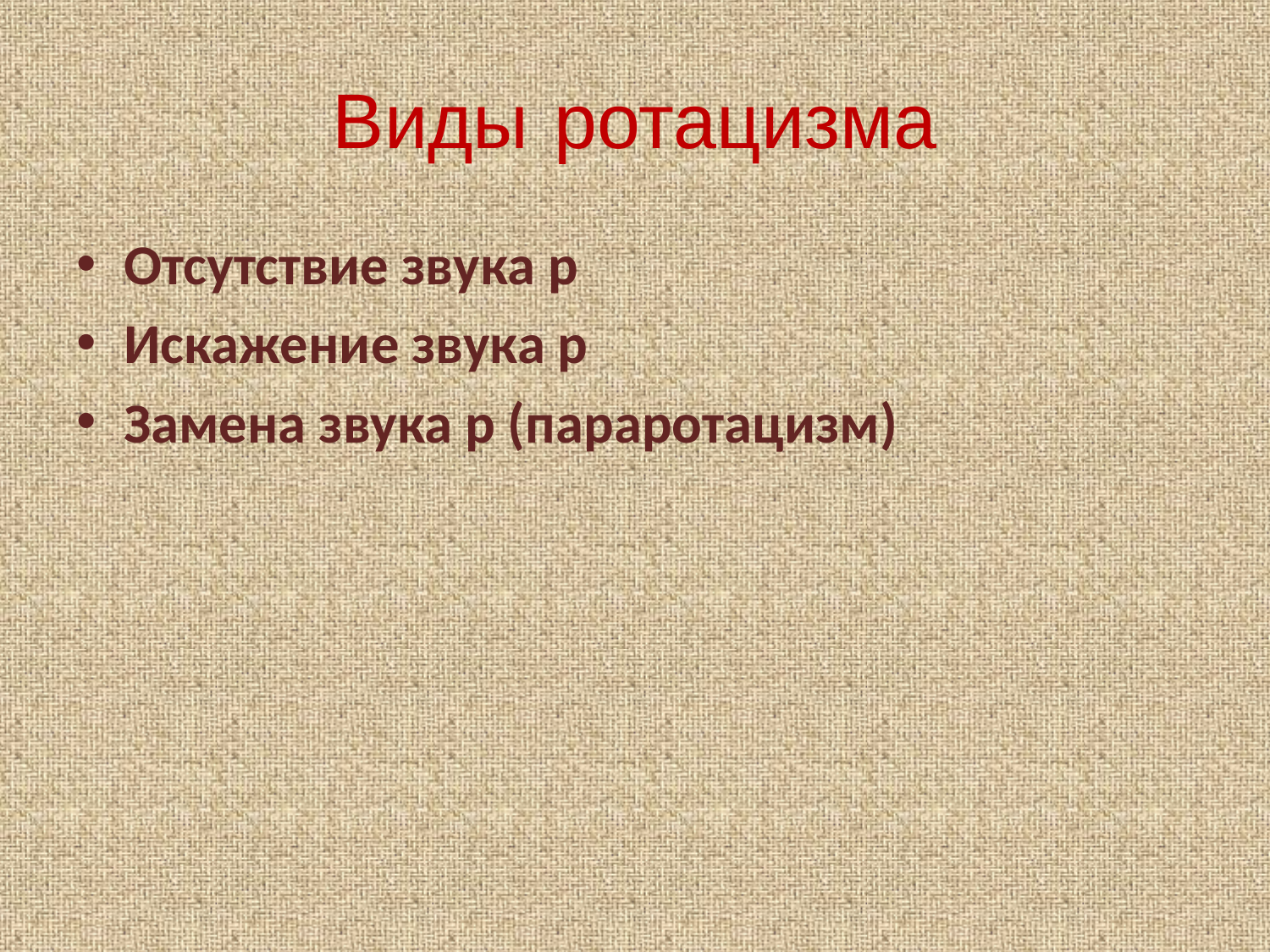

# Виды ротацизма
Отсутствие звука р
Искажение звука р
Замена звука р (параротацизм)